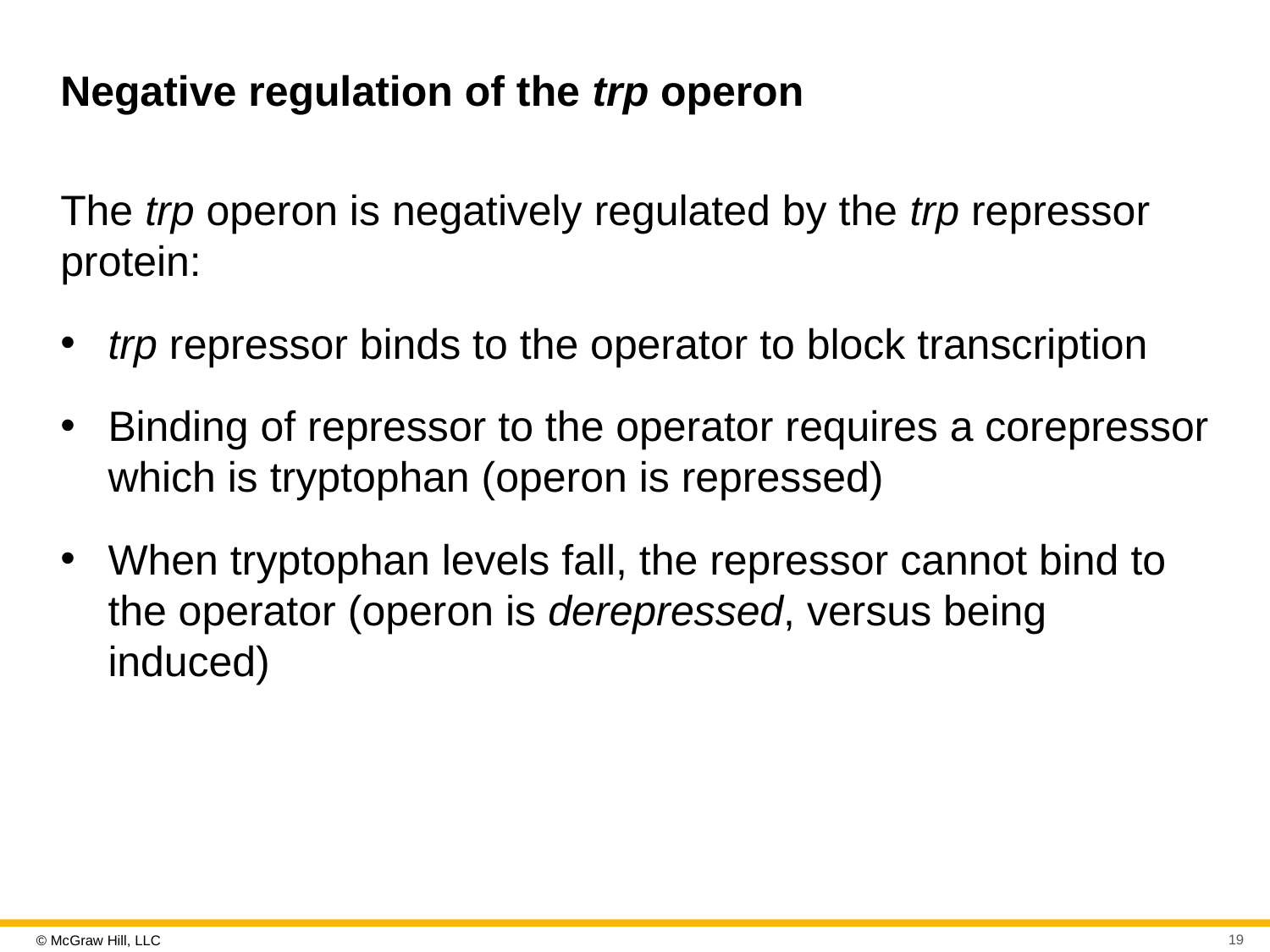

# Negative regulation of the trp operon
The trp operon is negatively regulated by the trp repressor protein:
trp repressor binds to the operator to block transcription
Binding of repressor to the operator requires a corepressor which is tryptophan (operon is repressed)
When tryptophan levels fall, the repressor cannot bind to the operator (operon is derepressed, versus being induced)
19